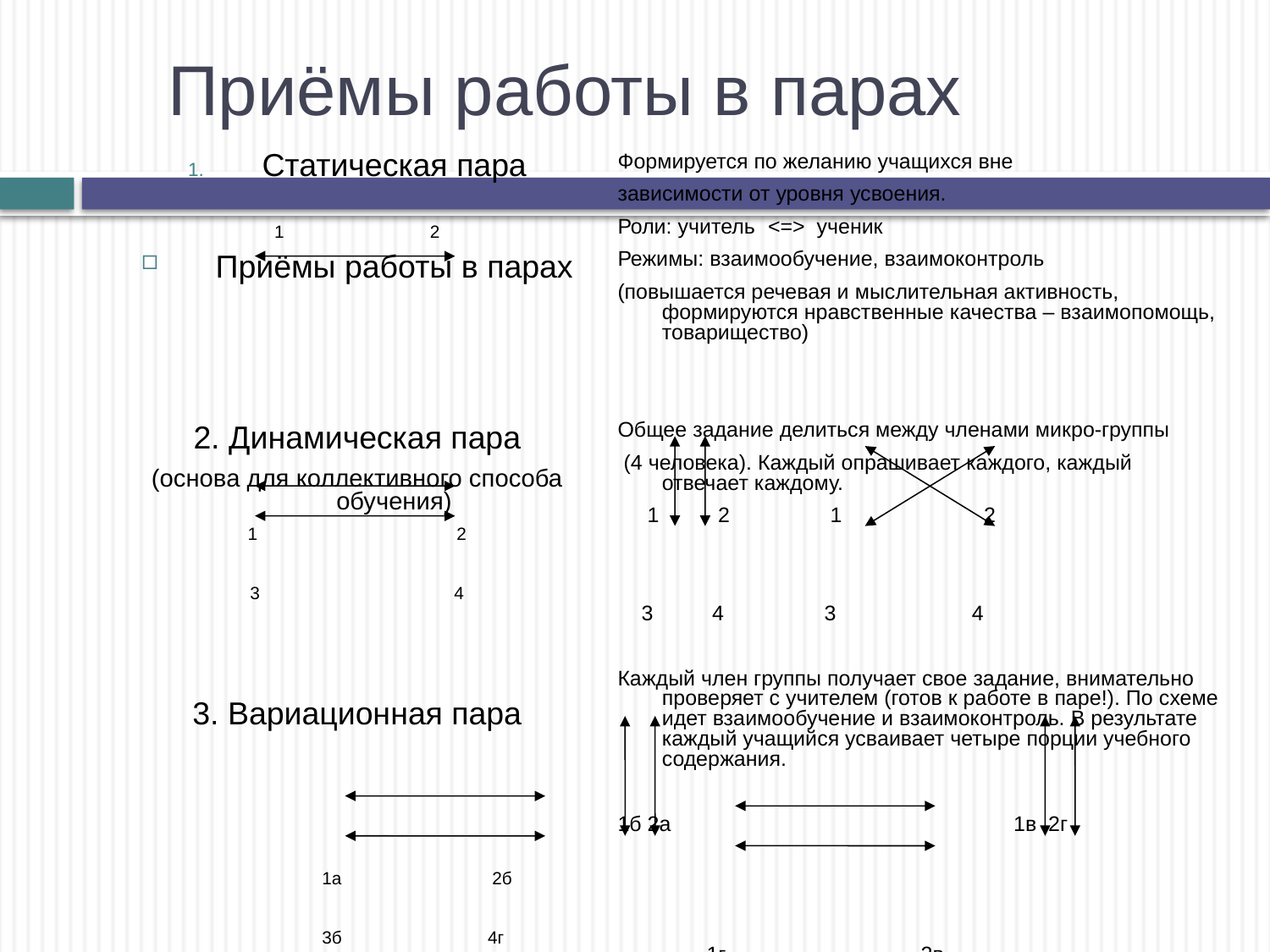

# Приёмы работы в парах
Статическая пара

1                              2
Приёмы работы в парах

2. Динамическая пара
(основа для коллективного способа обучения)
1                                         2

3                                        4

3. Вариационная пара

                                            1а                               2б

                                            3б                              4г
Формируется по желанию учащихся вне
зависимости от уровня усвоения.
Роли: учитель <=>  ученик
Режимы: взаимообучение, взаимоконтроль
(повышается речевая и мыслительная активность, формируются нравственные качества – взаимопомощь, товарищество)

Общее задание делиться между членами микро-группы
 (4 человека). Каждый опрашивает каждого, каждый отвечает каждому.
     1          2                 1                        2

    3          4                 3                       4

Каждый член группы получает свое задание, внимательно проверяет с учителем (готов к работе в паре!). По схеме идет взаимообучение и взаимоконтроль. В результате каждый учащийся усваивает четыре порции учебного содержания.

1б 2а                                                          1в  2г

               1г                                 2в

3г 4в      3б                                 4а          3а  4б